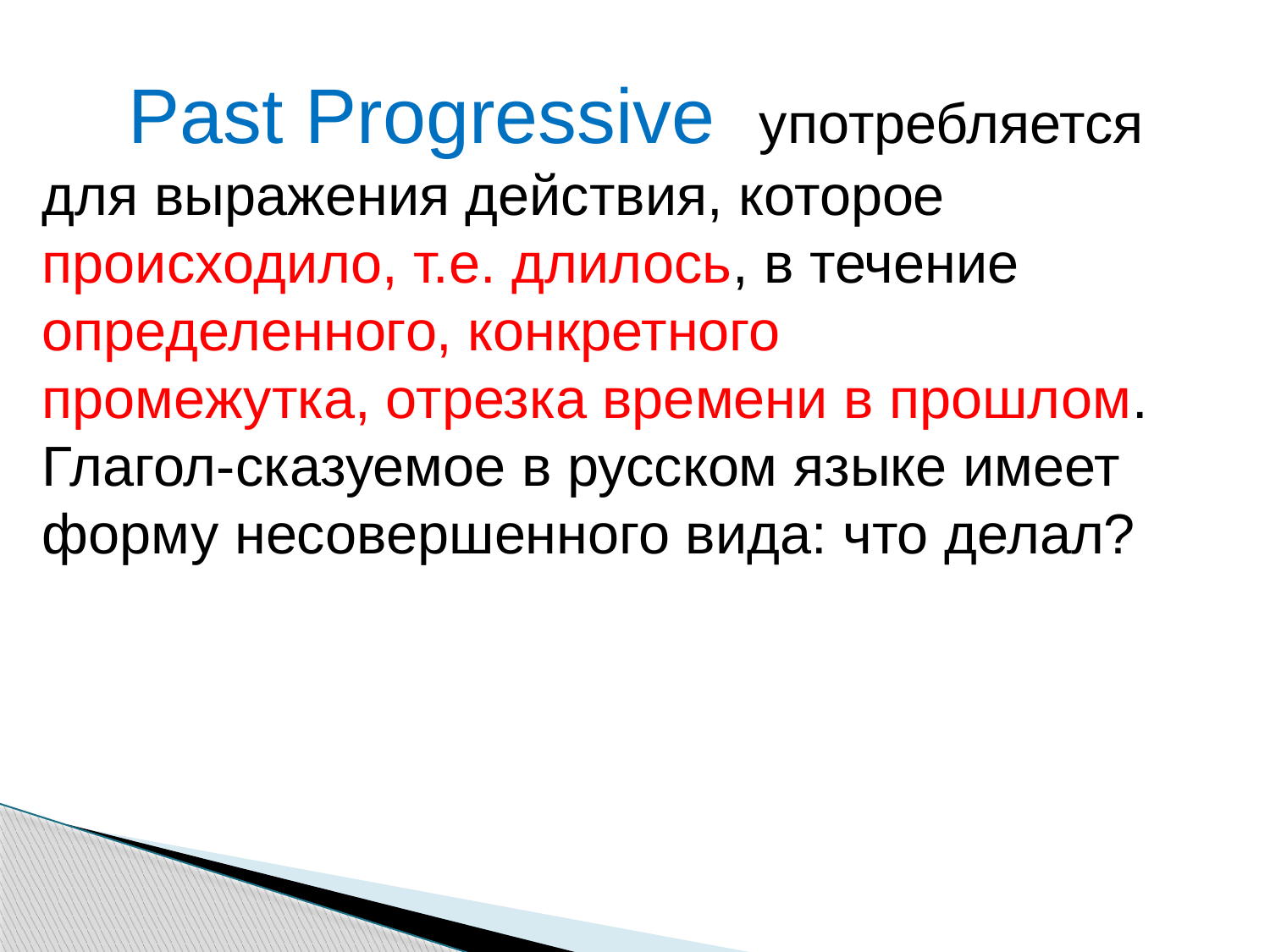

Past Progressive  употребляется для выражения действия, которое происходило, т.е. длилось, в течение определенного, конкретного
промежутка, отрезка времени в прошлом. Глагол-сказуемое в русском языке имеет форму несовершенного вида: что делал?